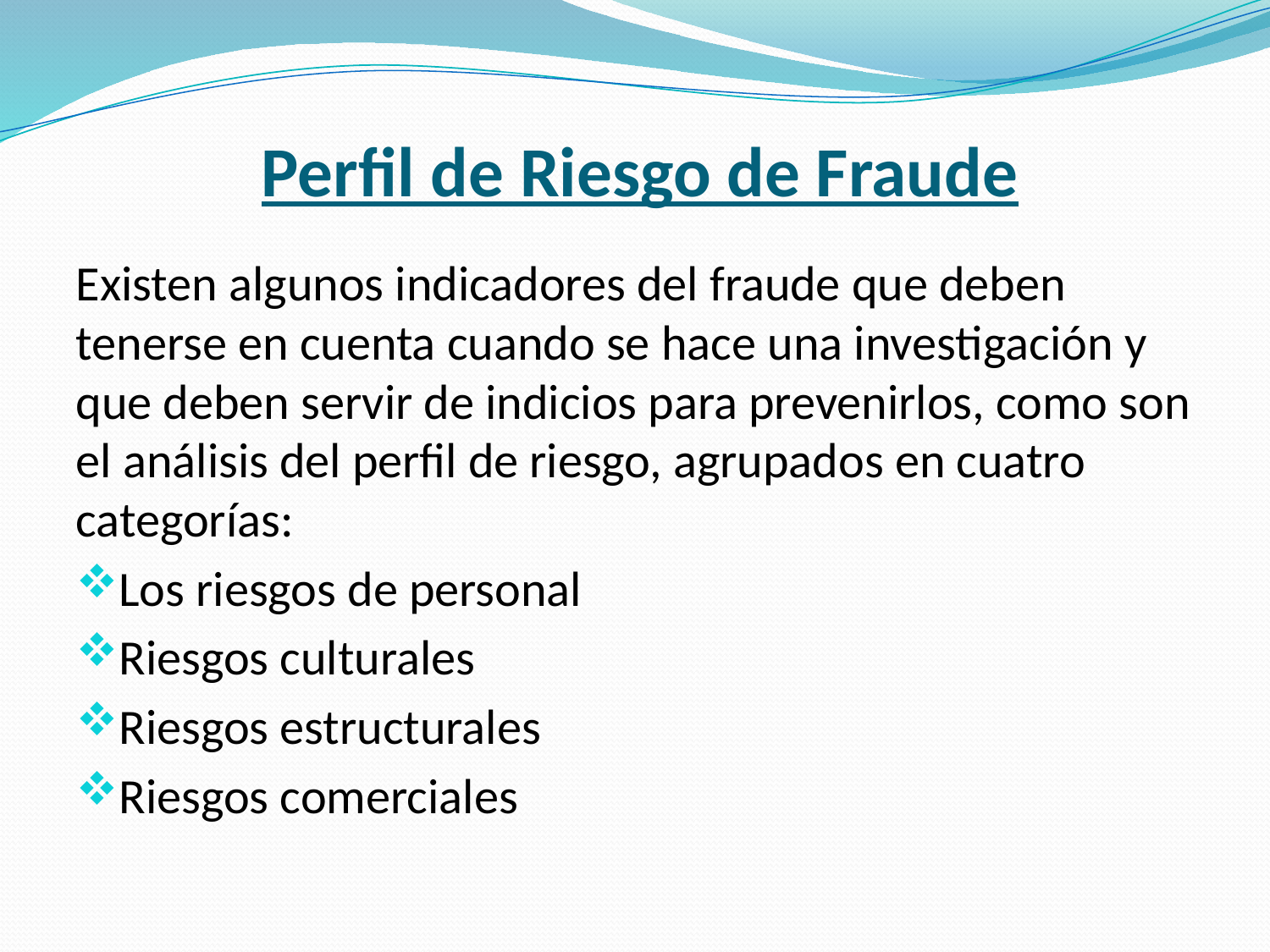

# Perfil de Riesgo de Fraude
Existen algunos indicadores del fraude que deben tenerse en cuenta cuando se hace una investigación y que deben servir de indicios para prevenirlos, como son el análisis del perfil de riesgo, agrupados en cuatro categorías:
Los riesgos de personal
Riesgos culturales
Riesgos estructurales
Riesgos comerciales